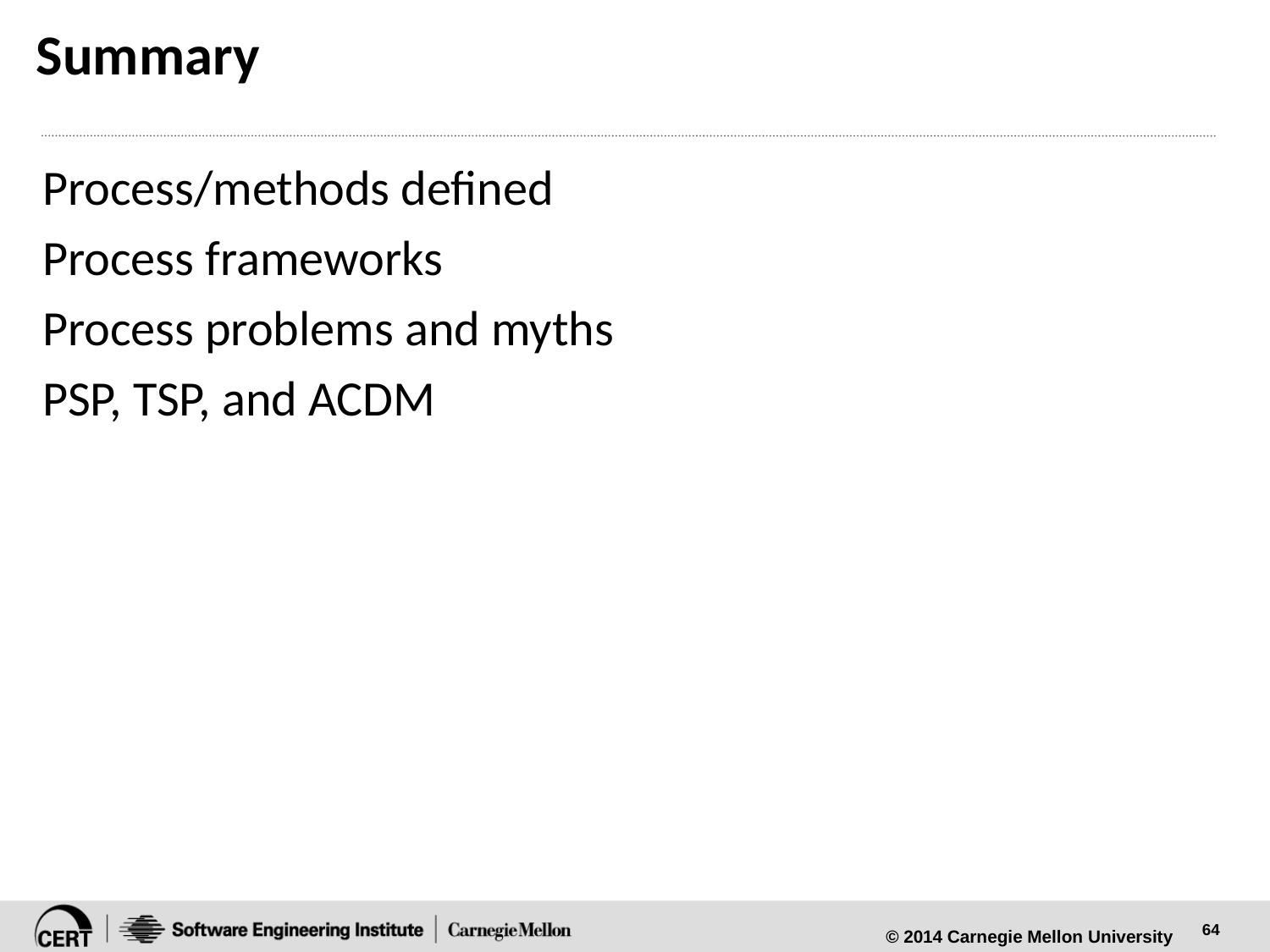

# Summary
Process/methods defined
Process frameworks
Process problems and myths
PSP, TSP, and ACDM